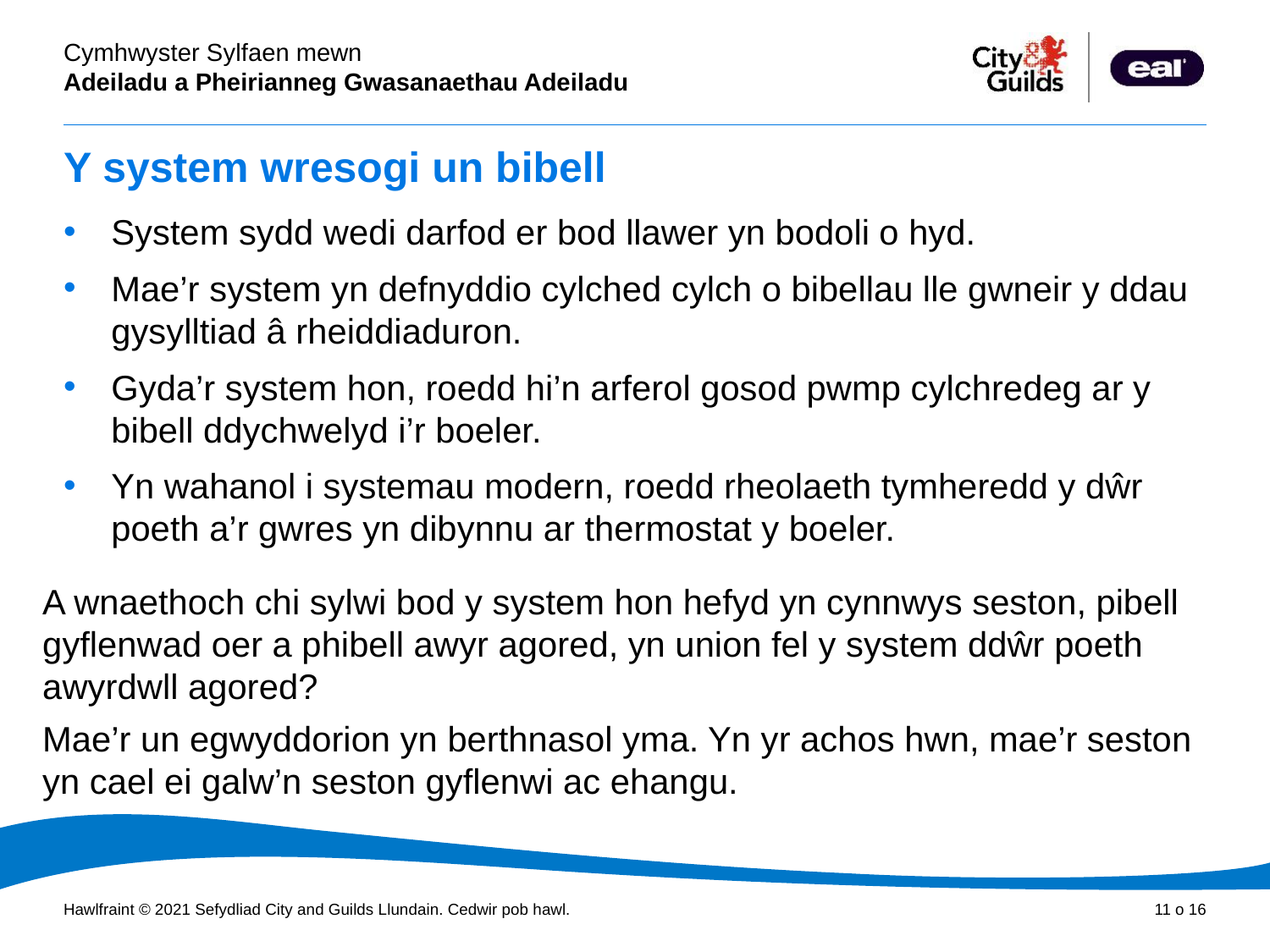

# Y system wresogi un bibell
System sydd wedi darfod er bod llawer yn bodoli o hyd.
Mae’r system yn defnyddio cylched cylch o bibellau lle gwneir y ddau gysylltiad â rheiddiaduron.
Gyda’r system hon, roedd hi’n arferol gosod pwmp cylchredeg ar y bibell ddychwelyd i’r boeler.
Yn wahanol i systemau modern, roedd rheolaeth tymheredd y dŵr poeth a’r gwres yn dibynnu ar thermostat y boeler.

A wnaethoch chi sylwi bod y system hon hefyd yn cynnwys seston, pibell gyflenwad oer a phibell awyr agored, yn union fel y system ddŵr poeth awyrdwll agored?

Mae’r un egwyddorion yn berthnasol yma. Yn yr achos hwn, mae’r seston yn cael ei galw’n seston gyflenwi ac ehangu.